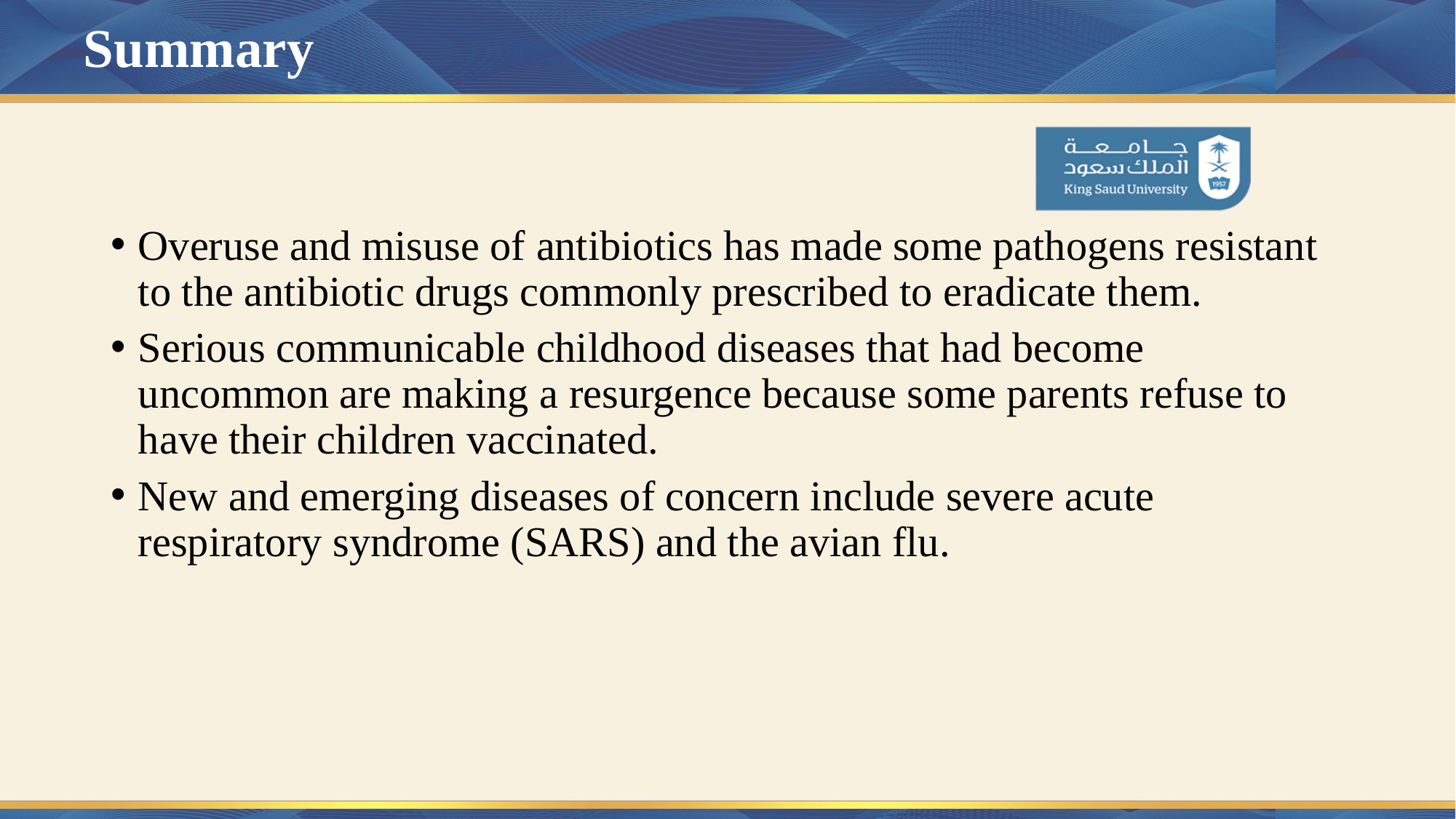

# Summary
Overuse and misuse of antibiotics has made some pathogens resistant to the antibiotic drugs commonly prescribed to eradicate them.
Serious communicable childhood diseases that had become uncommon are making a resurgence because some parents refuse to have their children vaccinated.
New and emerging diseases of concern include severe acute respiratory syndrome (SARS) and the avian flu.